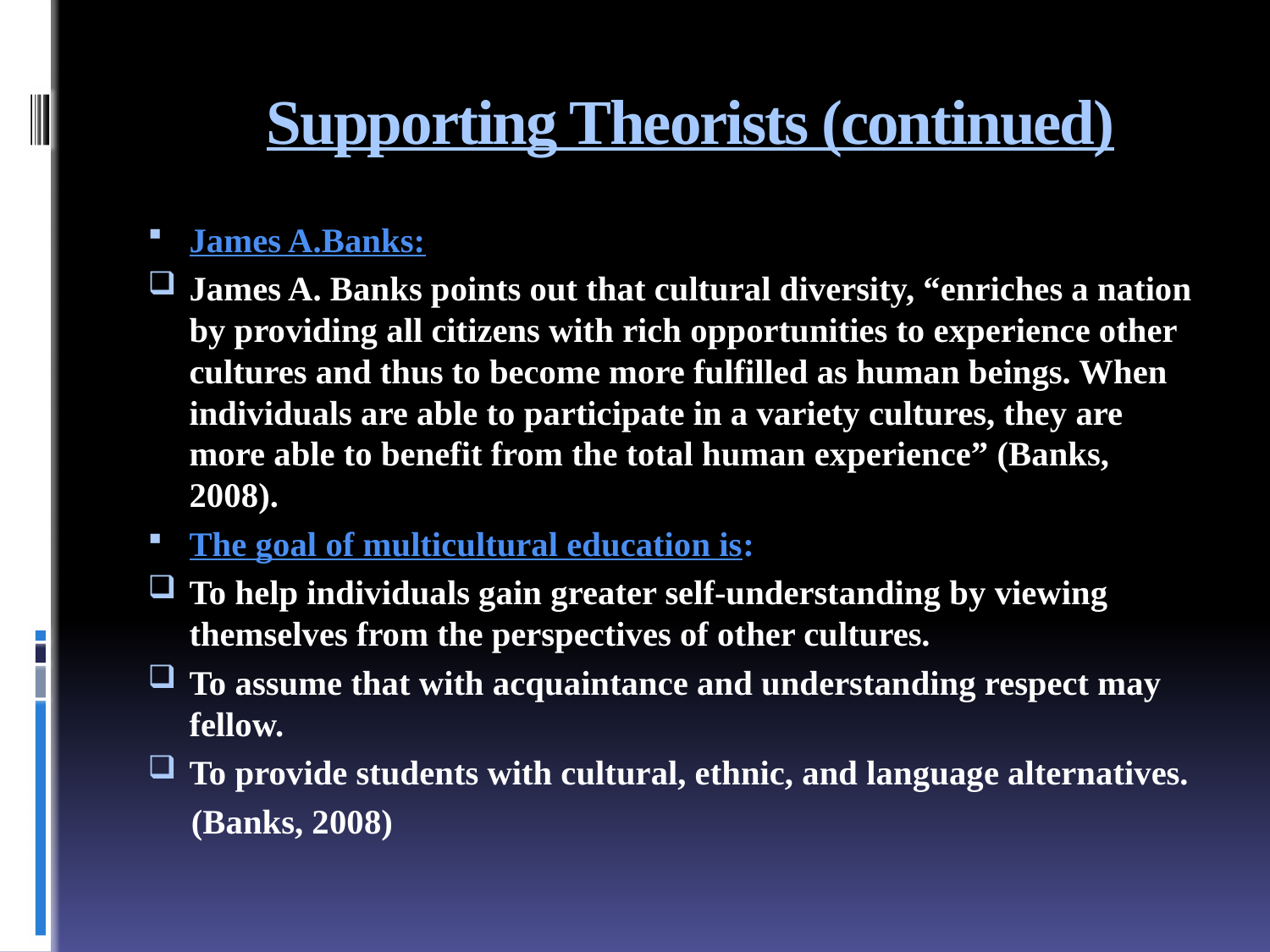

# Supporting Theorists (continued)
James A.Banks:
James A. Banks points out that cultural diversity, “enriches a nation by providing all citizens with rich opportunities to experience other cultures and thus to become more fulfilled as human beings. When individuals are able to participate in a variety cultures, they are more able to benefit from the total human experience” (Banks, 2008).
The goal of multicultural education is:
To help individuals gain greater self-understanding by viewing themselves from the perspectives of other cultures.
To assume that with acquaintance and understanding respect may fellow.
To provide students with cultural, ethnic, and language alternatives.
     (Banks, 2008)